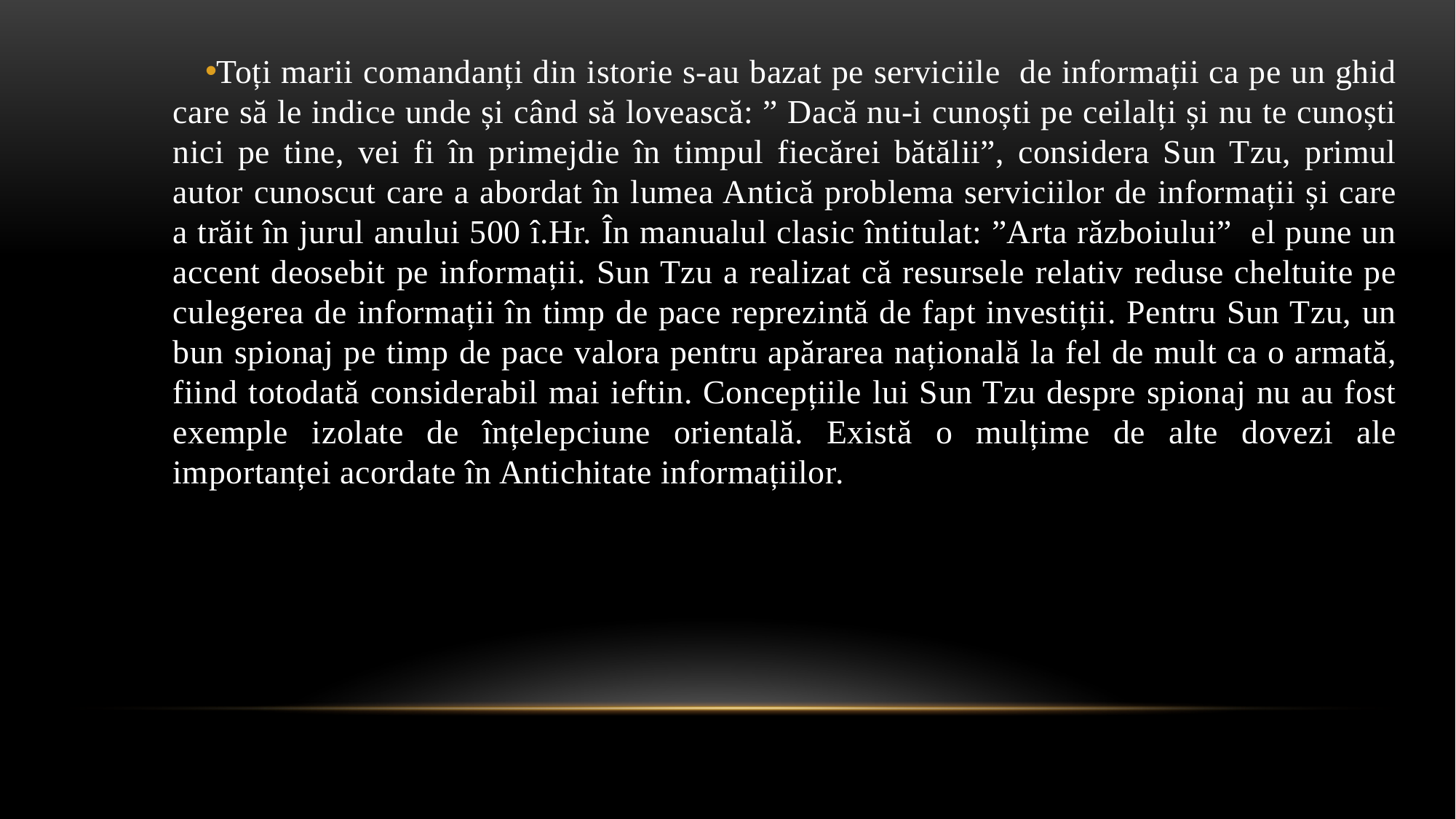

#
Toți marii comandanți din istorie s-au bazat pe serviciile  de informații ca pe un ghid care să le indice unde și când să lovească: ” Dacă nu-i cunoști pe ceilalți și nu te cunoști nici pe tine, vei fi în primejdie în timpul fiecărei bătălii”, considera Sun Tzu, primul autor cunoscut care a abordat în lumea Antică problema serviciilor de informații și care a trăit în jurul anului 500 î.Hr. În manualul clasic întitulat: ”Arta războiului”  el pune un accent deosebit pe informații. Sun Tzu a realizat că resursele relativ reduse cheltuite pe culegerea de informații în timp de pace reprezintă de fapt investiții. Pentru Sun Tzu, un bun spionaj pe timp de pace valora pentru apărarea națională la fel de mult ca o armată, fiind totodată considerabil mai ieftin. Concepțiile lui Sun Tzu despre spionaj nu au fost exemple izolate de înțelepciune orientală. Există o mulțime de alte dovezi ale importanței acordate în Antichitate informațiilor.